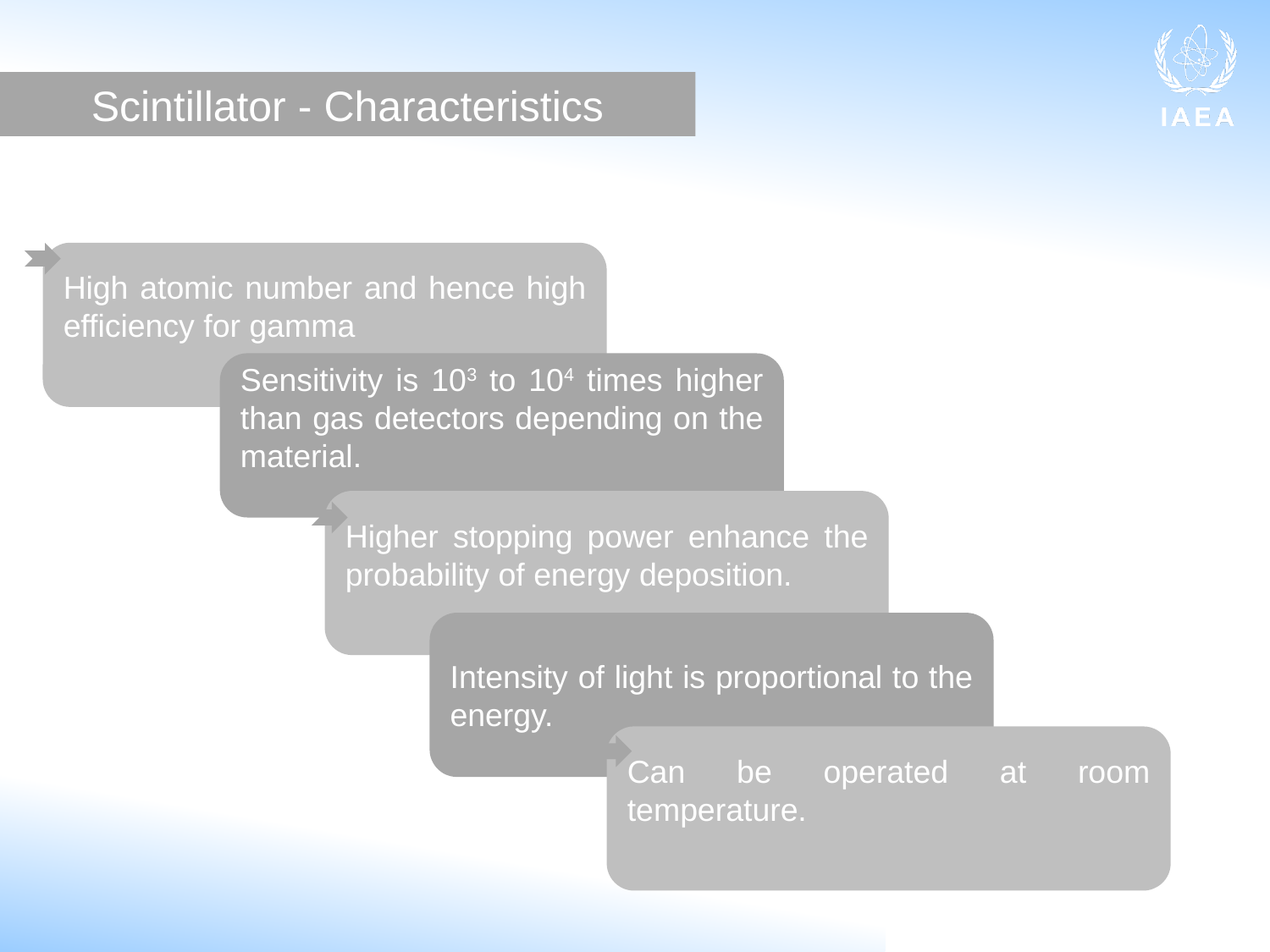

Scintillator - Characteristics

High atomic number and hence high efficiency for gamma

Sensitivity is 103 to 104 times higher than gas detectors depending on the material.

Higher stopping power enhance the probability of energy deposition.

Intensity of light is proportional to the energy.

Can be operated at room temperature.